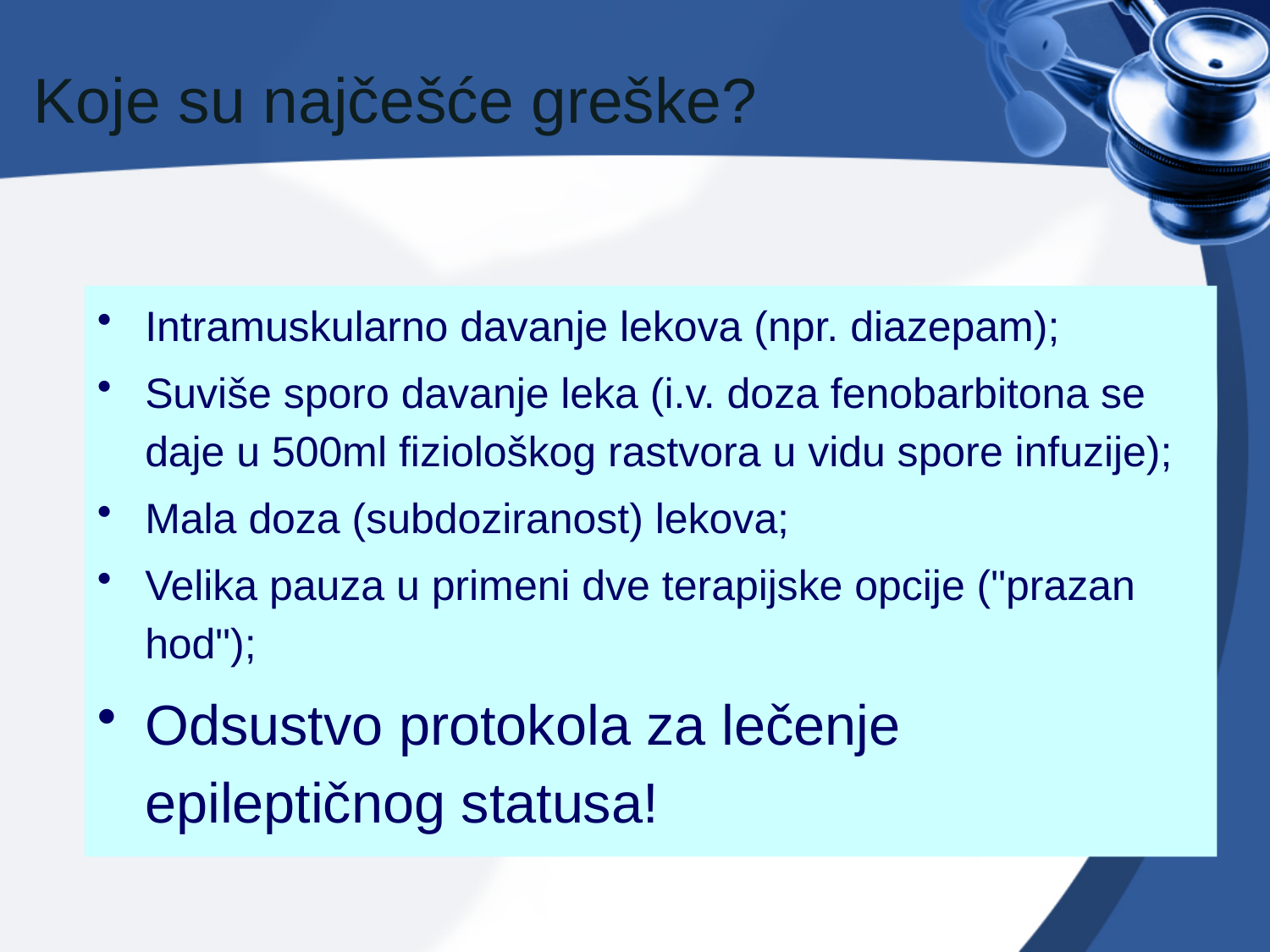

# Koje su najčešće greške?
Intramuskularno davanje lekova (npr. diazepam);
Suviše sporo davanje leka (i.v. doza fenobarbitona se daje u 500ml fiziološkog rastvora u vidu spore infuzije);
Mala doza (subdoziranost) lekova;
Velika pauza u primeni dve terapijske opcije ("prazan hod");
Odsustvo protokola za lečenje epileptičnog statusa!
52